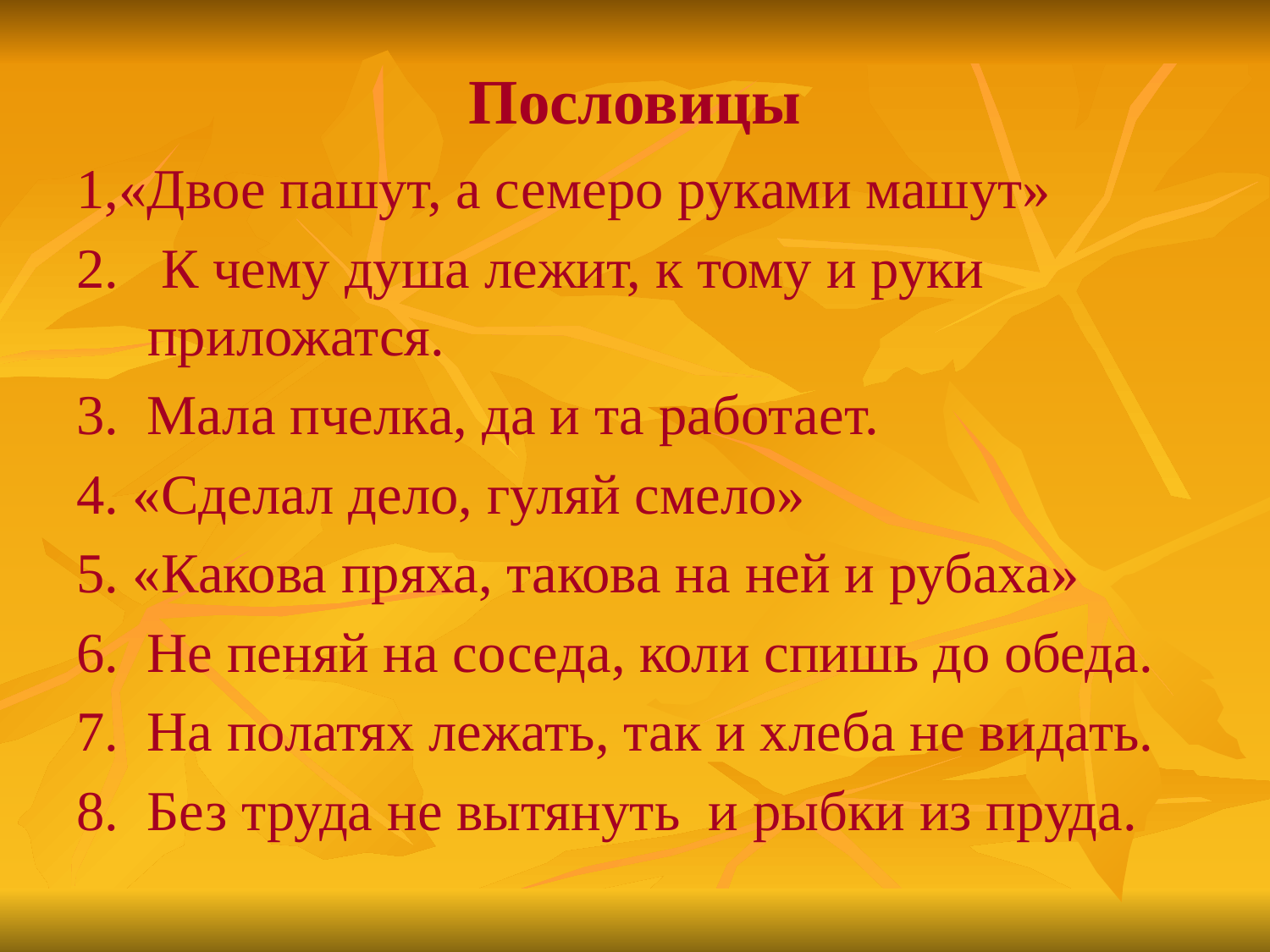

Пословицы
1,«Двое пашут, а семеро руками машут»
2.   К чему душа лежит, к тому и руки приложатся.
3.  Мала пчелка, да и та работает.
4. «Сделал дело, гуляй смело»
5. «Какова пряха, такова на ней и рубаха»
6.  Не пеняй на соседа, коли спишь до обеда.
7.  На полатях лежать, так и хлеба не видать.
8.  Без труда не вытянуть  и рыбки из пруда.